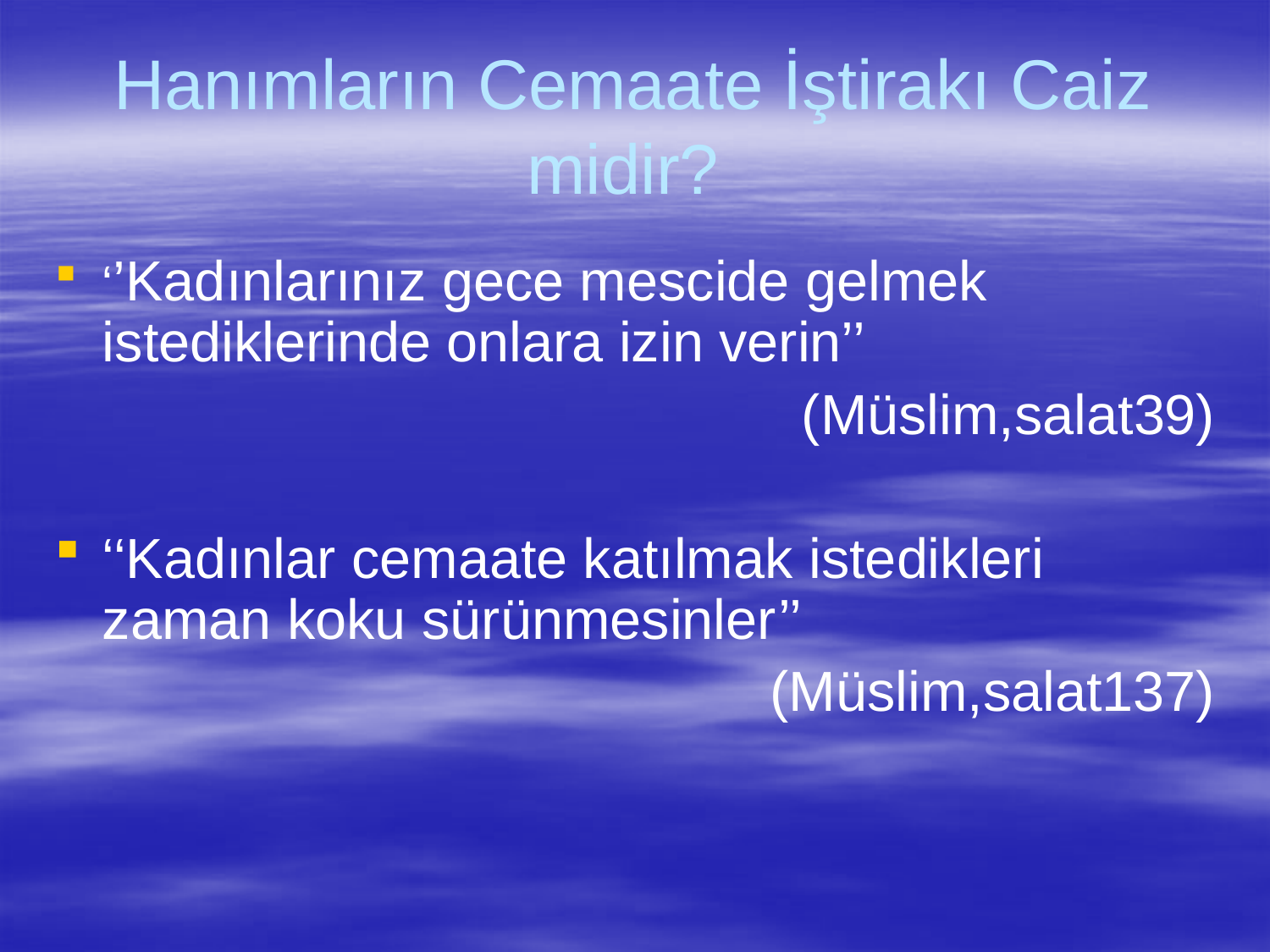

# Hanımların Cemaate İştirakı Caiz midir?
‘’Kadınlarınız gece mescide gelmek istediklerinde onlara izin verin’’
(Müslim,salat39)

‘‘Kadınlar cemaate katılmak istedikleri zaman koku sürünmesinler’’
(Müslim,salat137)